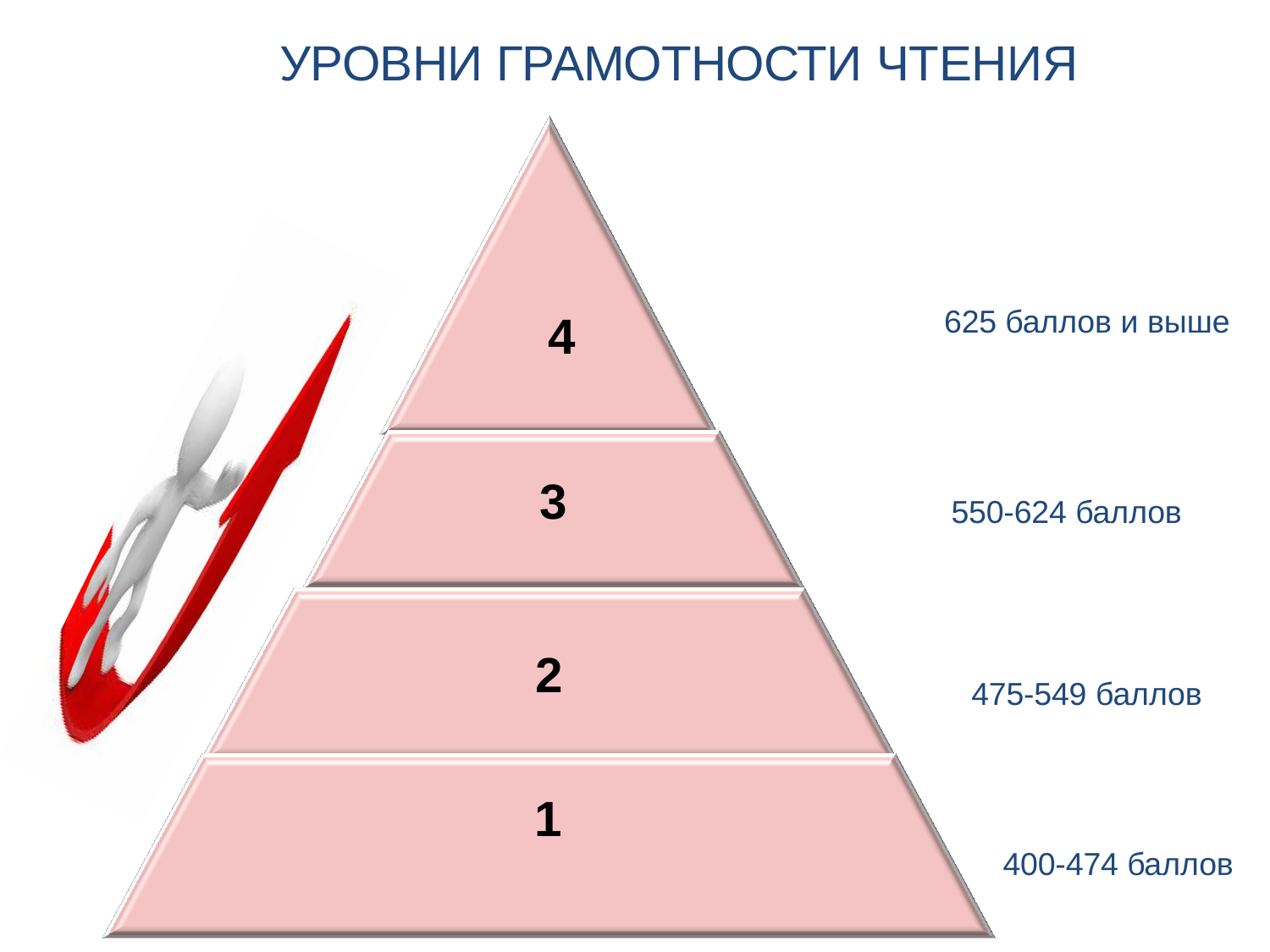

# УРОВНИ ГРАМОТНОСТИ ЧТЕНИЯ

625 баллов и выше
4

3
550-624 баллов

2
475-549 баллов

1

400-474 баллов